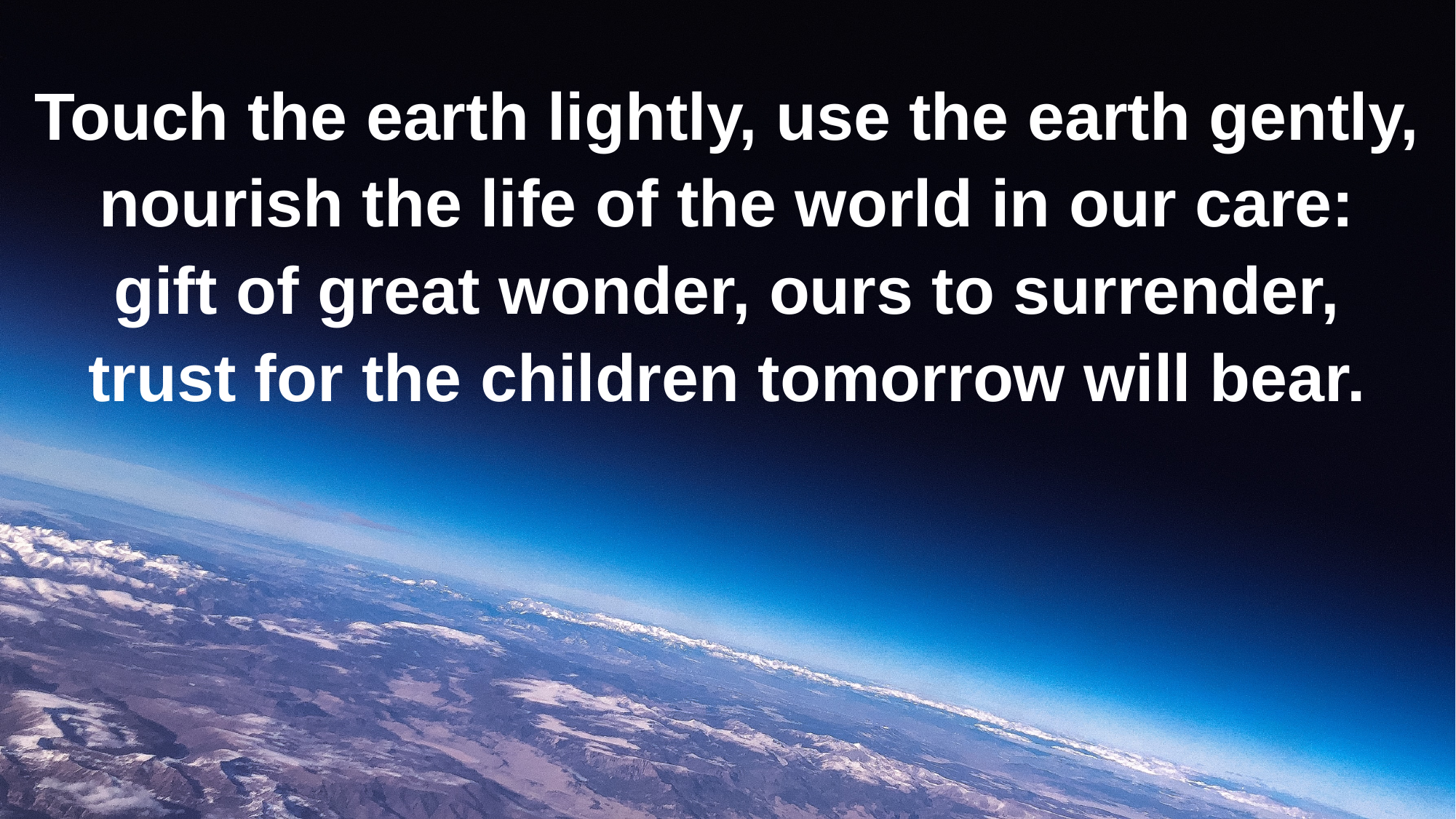

Touch the earth lightly, use the earth gently,
nourish the life of the world in our care:
gift of great wonder, ours to surrender,
trust for the children tomorrow will bear.